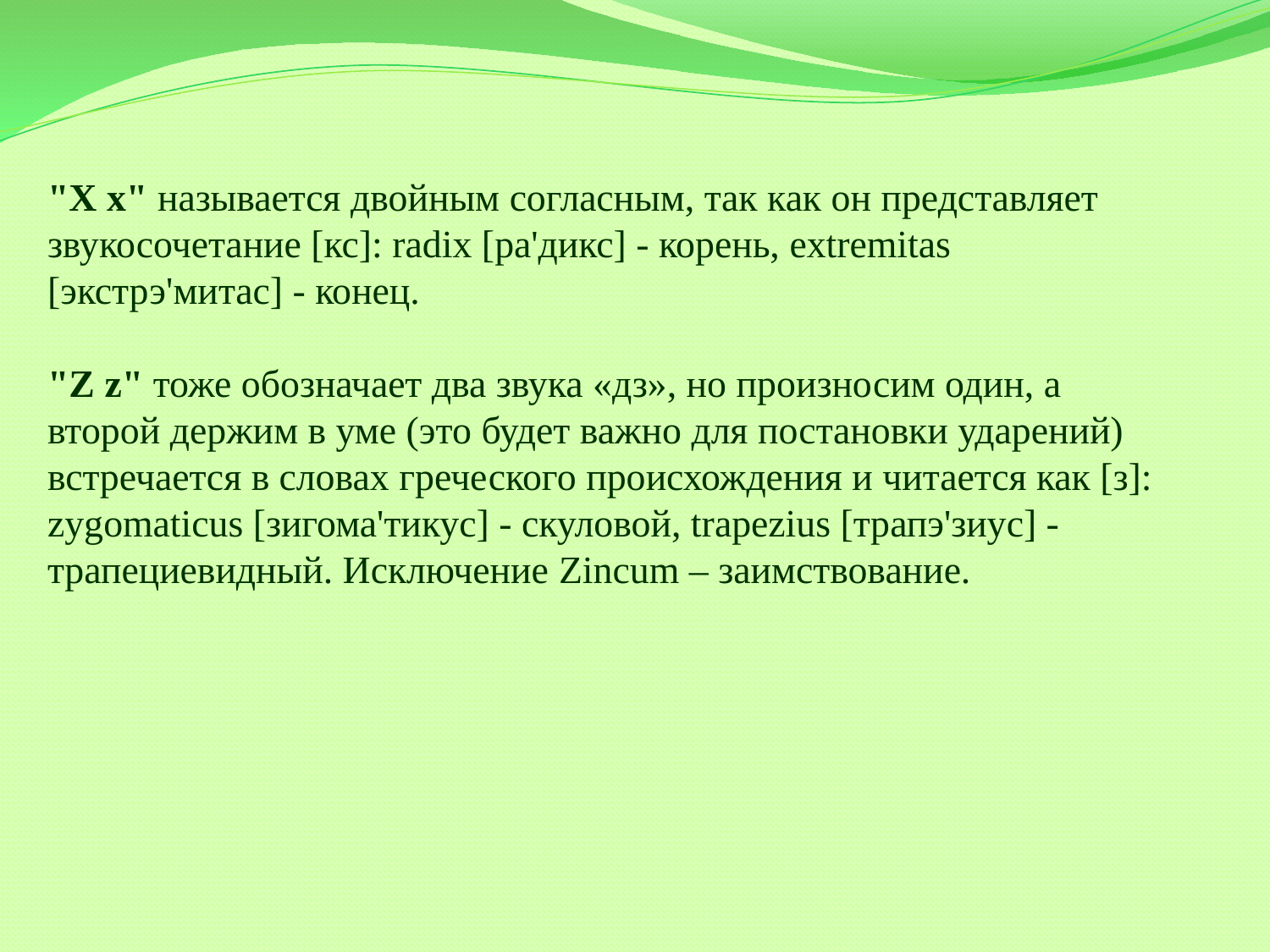

"X х" называется двойным согласным, так как он представляет звукосочетание [кс]: radix [ра'дикс] - корень, extremitas [экстрэ'митас] - конец.

"Z z" тоже обозначает два звука «дз», но произносим один, а второй держим в уме (это будет важно для постановки ударений) встречается в словах греческого происхождения и читается как [з]: zygomaticus [зигома'тикус] - скуловой, trapezius [трапэ'зиус] - трапециевидный. Исключение Zincum – заимствование.